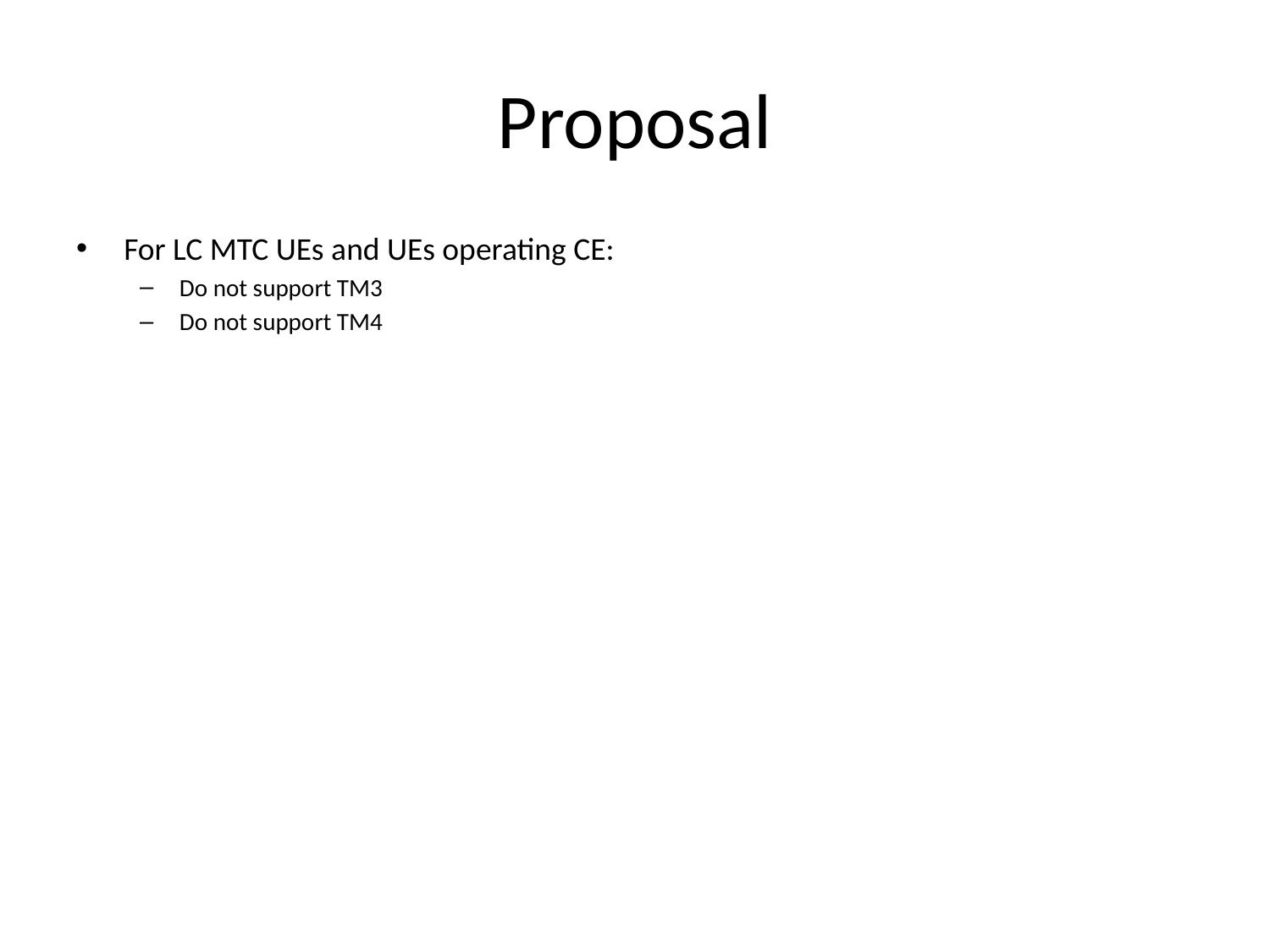

# Proposal
For LC MTC UEs and UEs operating CE:
Do not support TM3
Do not support TM4